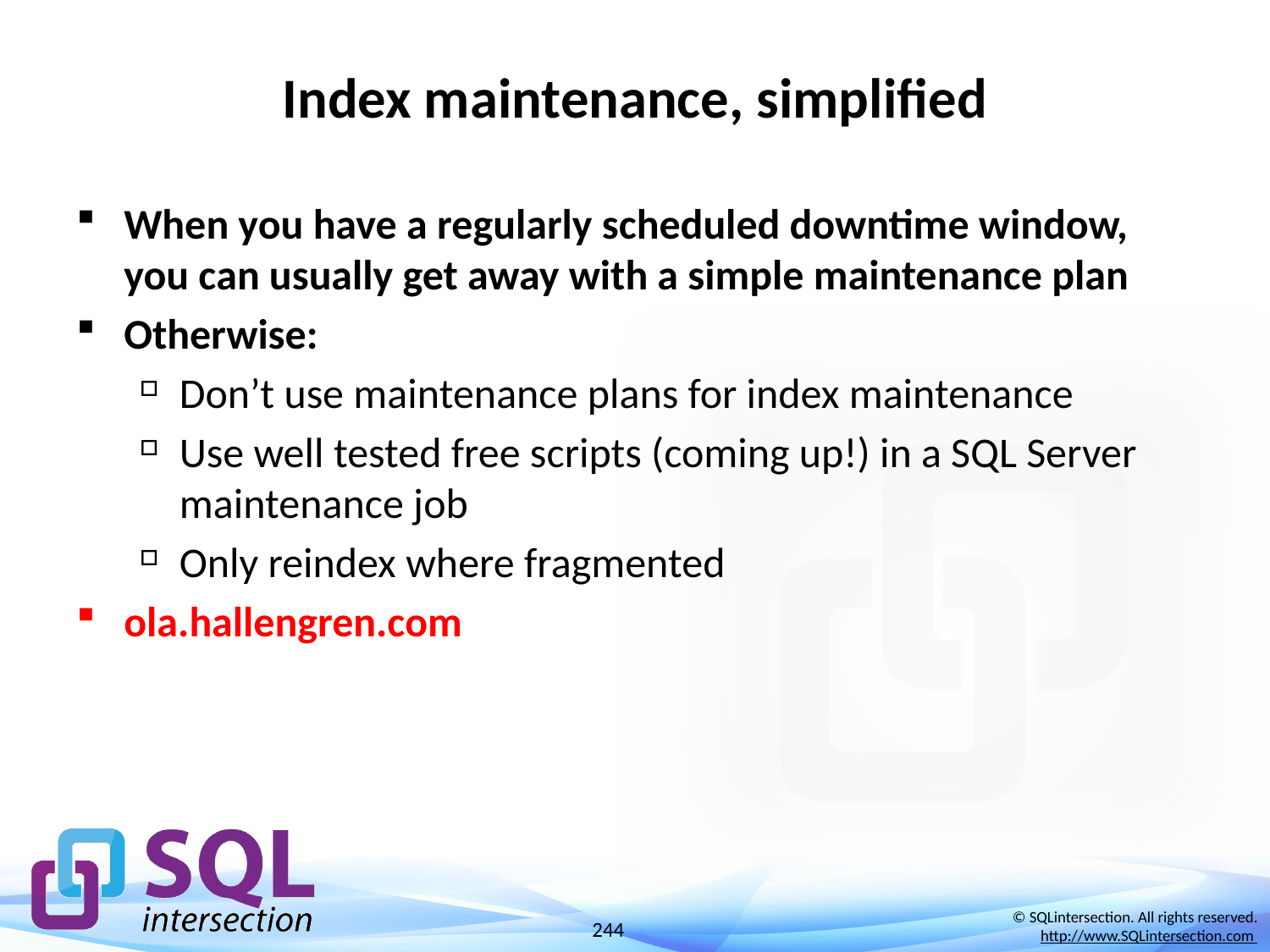

# Index maintenance, simplified
When you have a regularly scheduled downtime window, you can usually get away with a simple maintenance plan
Otherwise:
Don’t use maintenance plans for index maintenance
Use well tested free scripts (coming up!) in a SQL Server maintenance job
Only reindex where fragmented
ola.hallengren.com